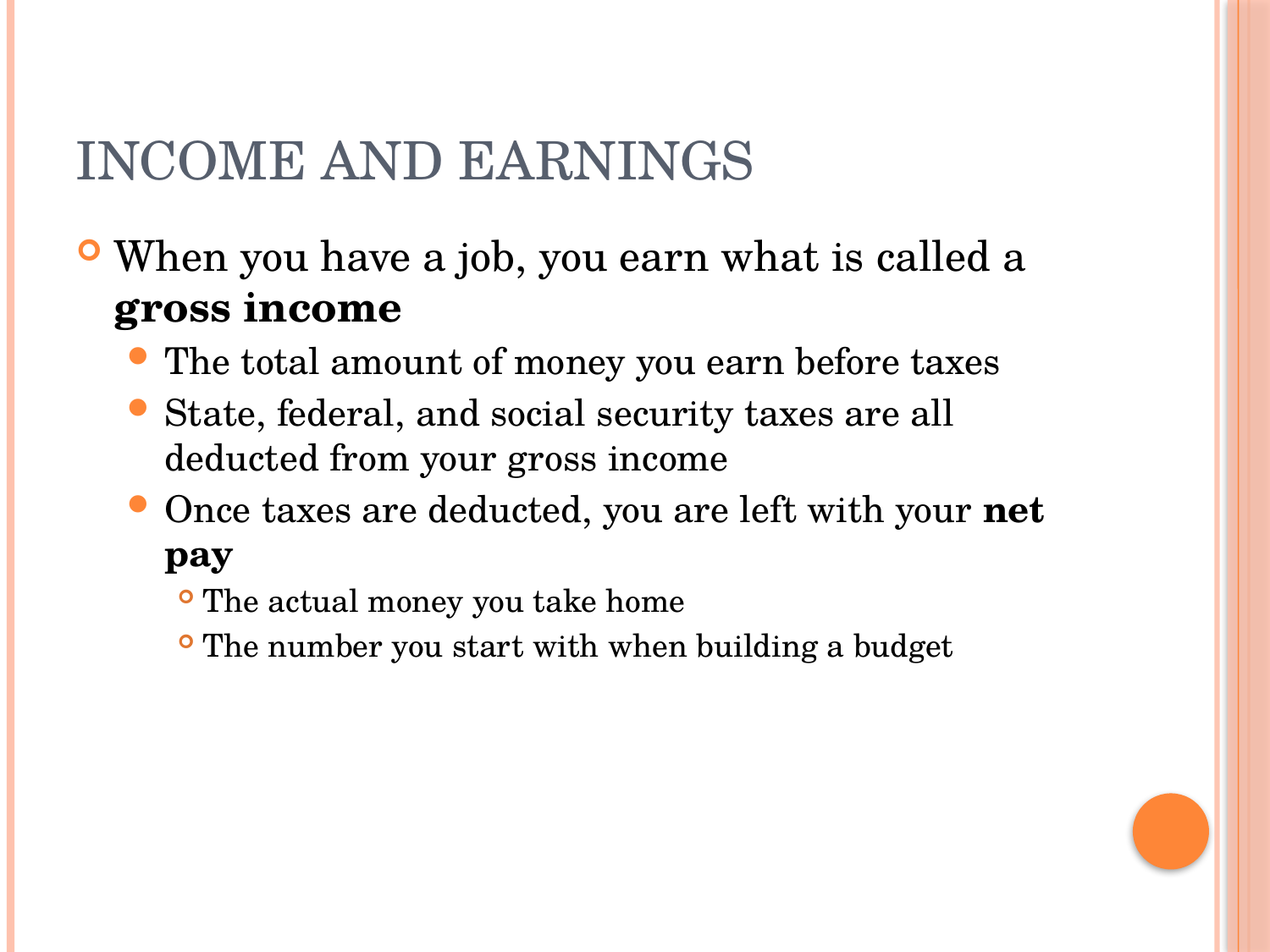

# Income and Earnings
When you have a job, you earn what is called a gross income
The total amount of money you earn before taxes
State, federal, and social security taxes are all deducted from your gross income
Once taxes are deducted, you are left with your net pay
The actual money you take home
The number you start with when building a budget